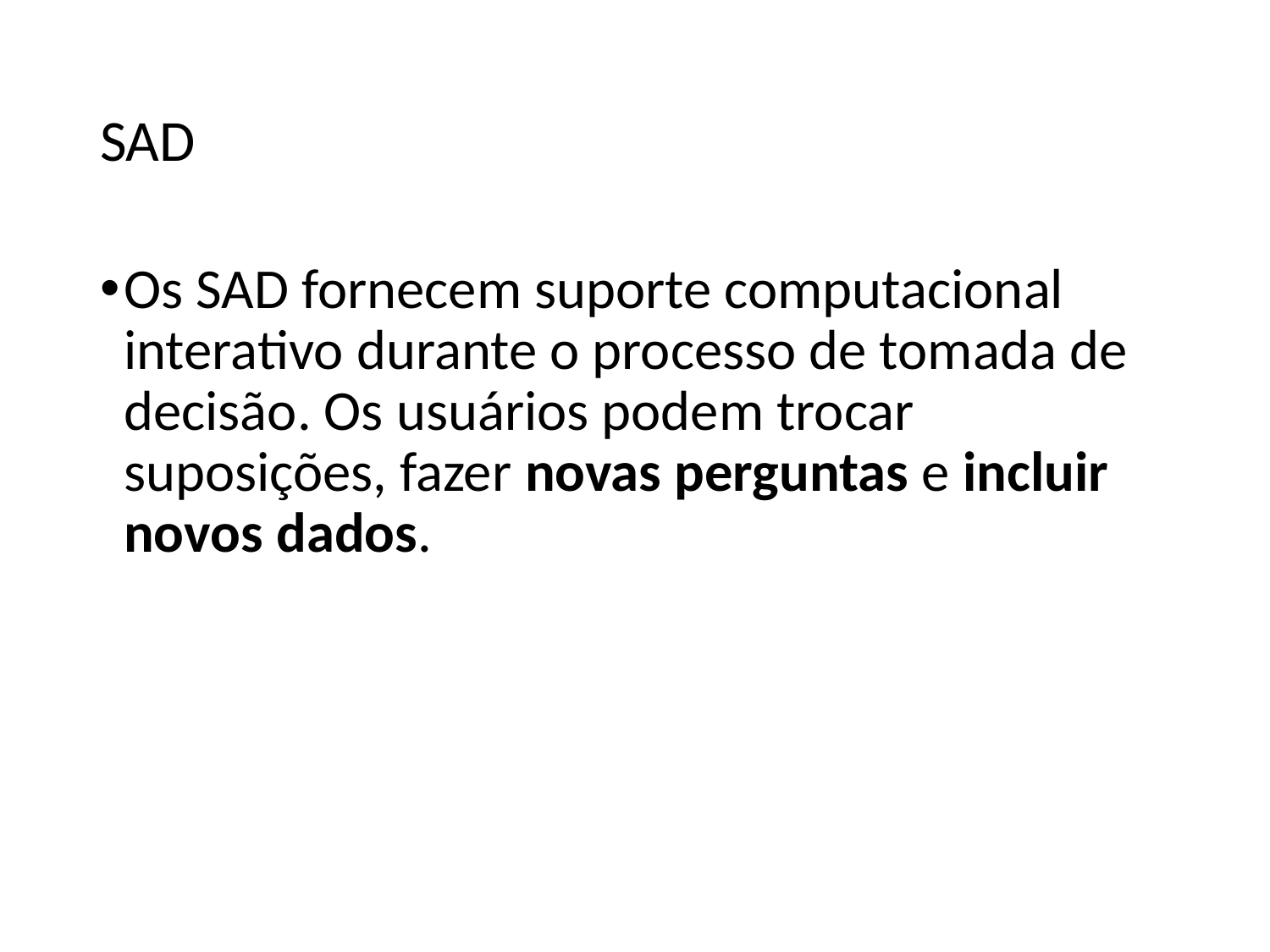

# SAD
Os SAD fornecem suporte computacional interativo durante o processo de tomada de decisão. Os usuários podem trocar suposições, fazer novas perguntas e incluir novos dados.